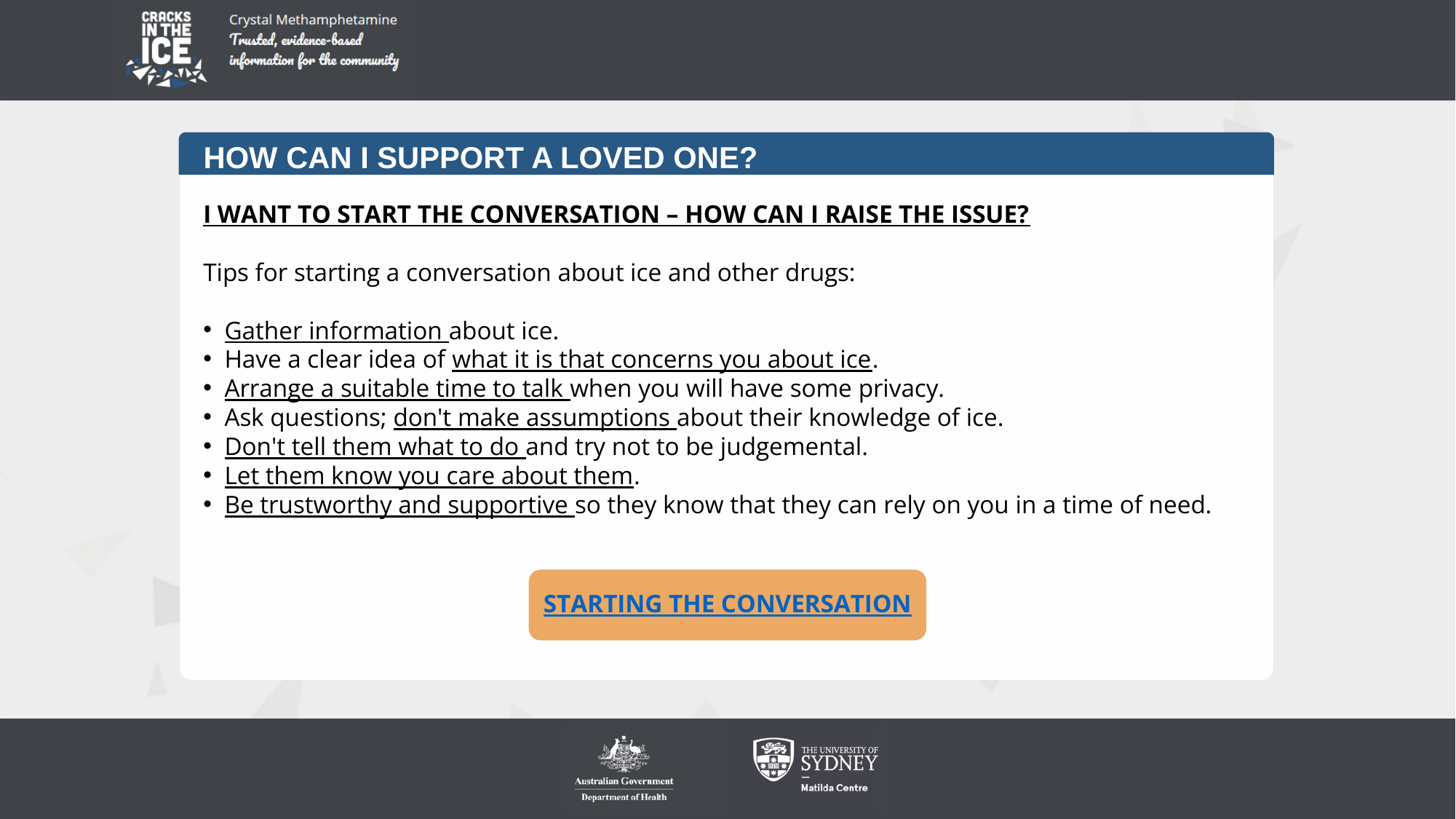

# HOW CAN I SUPPORT A LOVED ONE?
I WANT TO START THE CONVERSATION – HOW CAN I RAISE THE ISSUE?

Tips for starting a conversation about ice and other drugs:

Gather information about ice.
Have a clear idea of what it is that concerns you about ice.
Arrange a suitable time to talk when you will have some privacy.
Ask questions; don't make assumptions about their knowledge of ice.
Don't tell them what to do and try not to be judgemental.
Let them know you care about them.
Be trustworthy and supportive so they know that they can rely on you in a time of need.

STARTING THE CONVERSATION